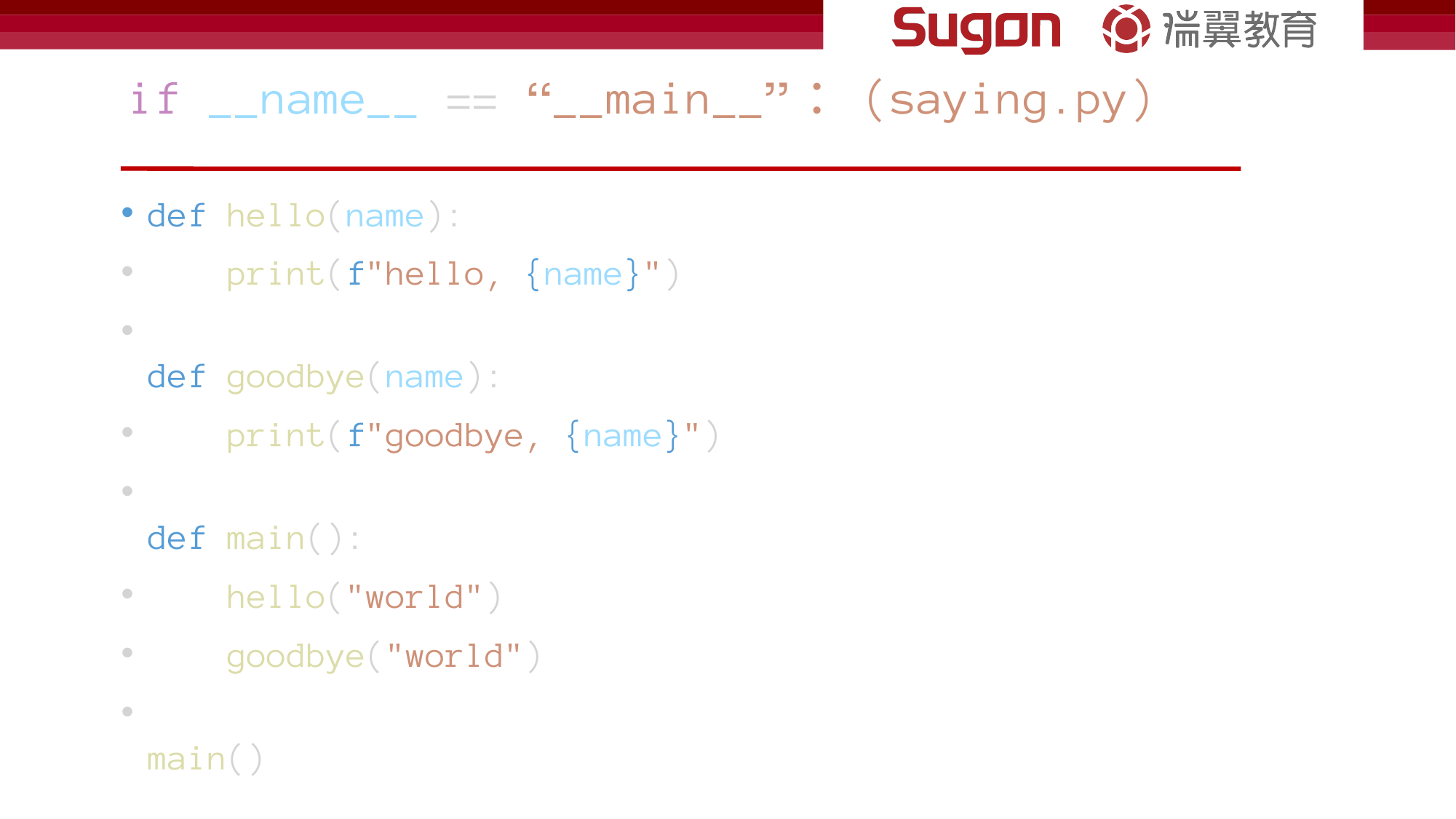

# if __name__ == “__main__”：(saying.py)
def hello(name):
    print(f"hello, {name}")
def goodbye(name):
    print(f"goodbye, {name}")
def main():
    hello("world")
    goodbye("world")
main()